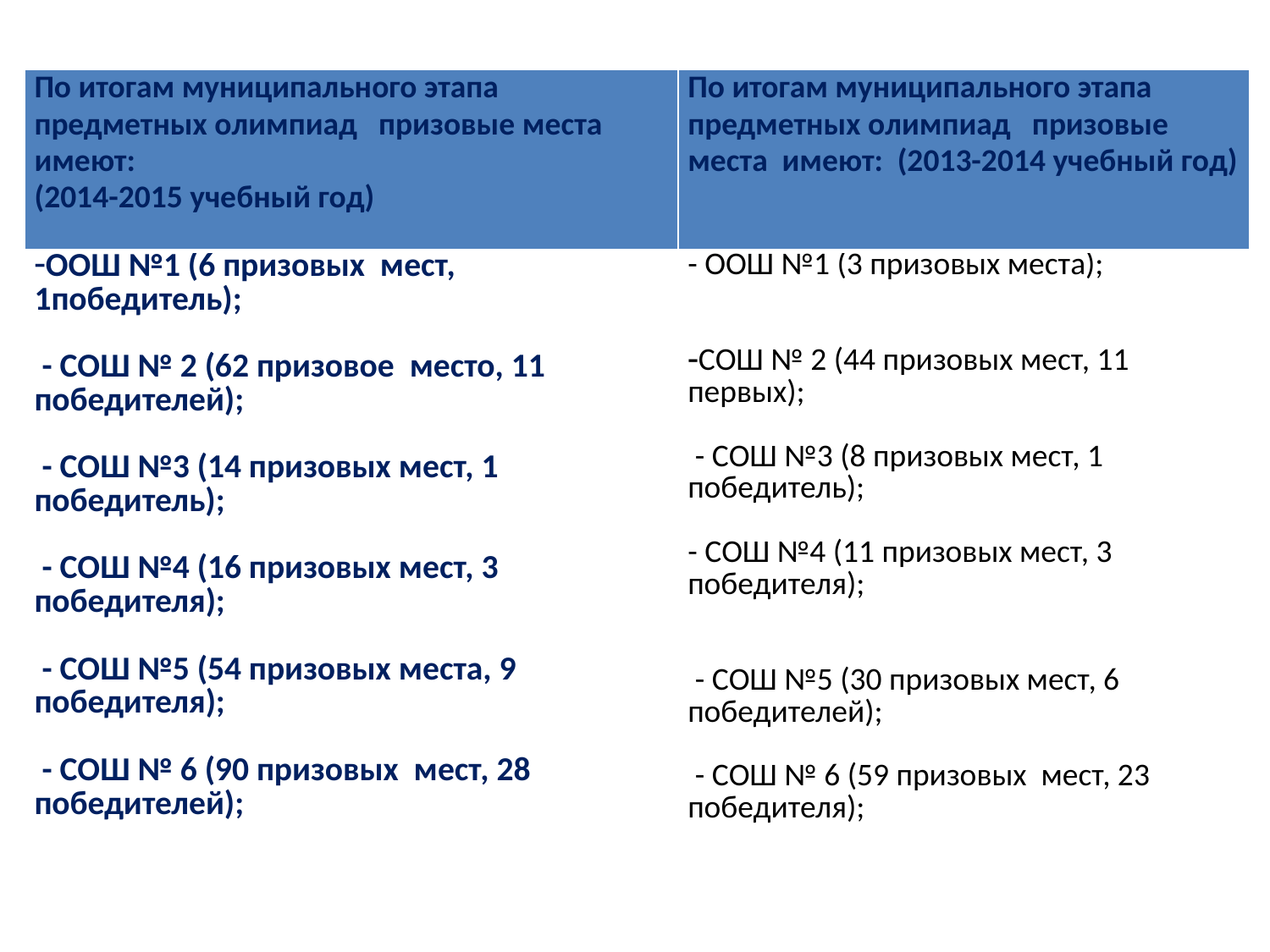

| По итогам муниципального этапа предметных олимпиад призовые места имеют: (2014-2015 учебный год) | По итогам муниципального этапа предметных олимпиад призовые места имеют: (2013-2014 учебный год) |
| --- | --- |
| ООШ №1 (6 призовых мест, 1победитель);  - СОШ № 2 (62 призовое место, 11 победителей);  - СОШ №3 (14 призовых мест, 1 победитель);  - СОШ №4 (16 призовых мест, 3 победителя);  - СОШ №5 (54 призовых места, 9 победителя);  - СОШ № 6 (90 призовых мест, 28 победителей); | - ООШ №1 (3 призовых места);   СОШ № 2 (44 призовых мест, 11 первых);  - СОШ №3 (8 призовых мест, 1 победитель); - СОШ №4 (11 призовых мест, 3 победителя);  - СОШ №5 (30 призовых мест, 6 победителей);  - СОШ № 6 (59 призовых мест, 23 победителя); |